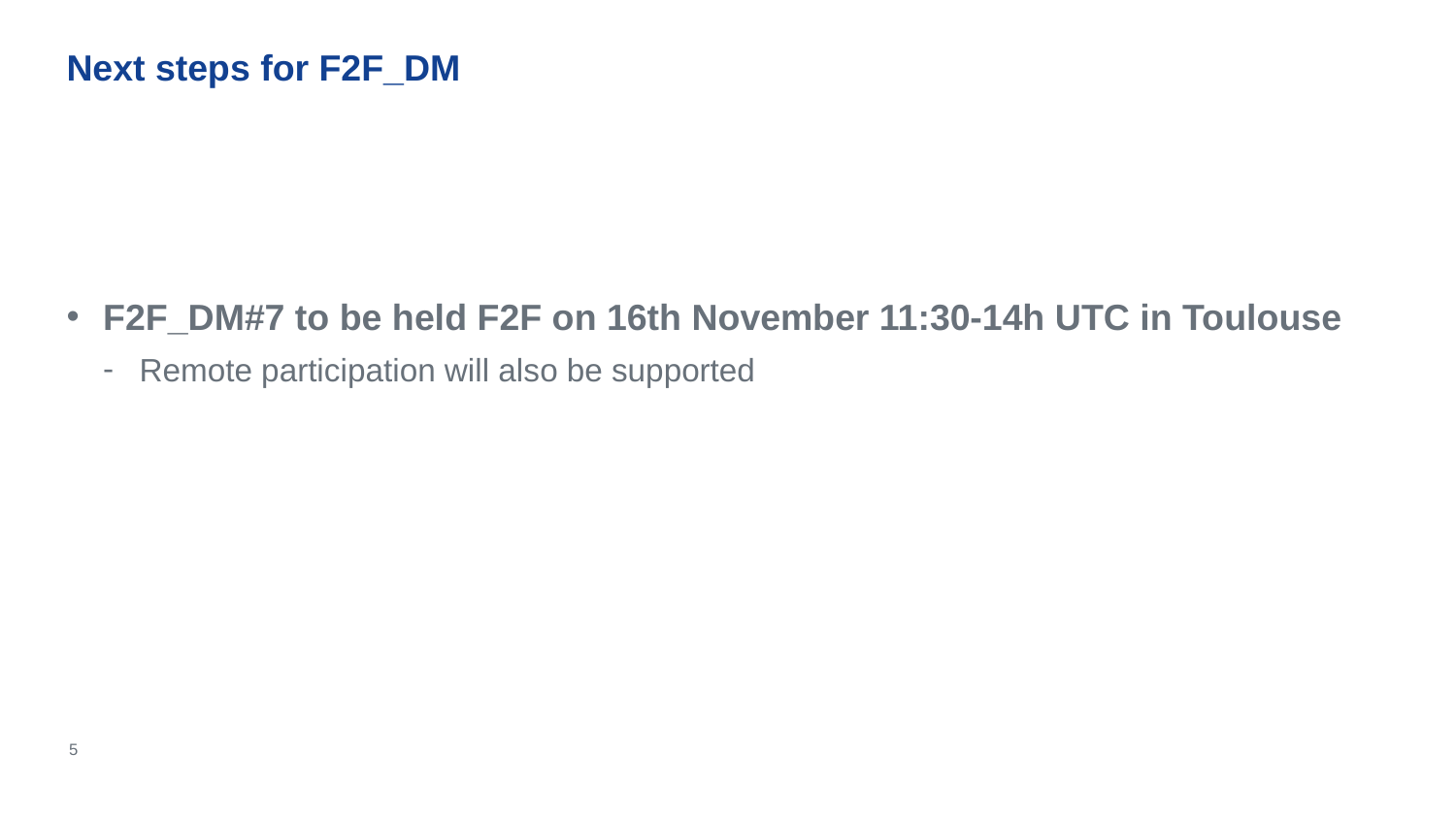

# Next steps for F2F_DM

F2F_DM#7 to be held F2F on 16th November 11:30-14h UTC in Toulouse
Remote participation will also be supported